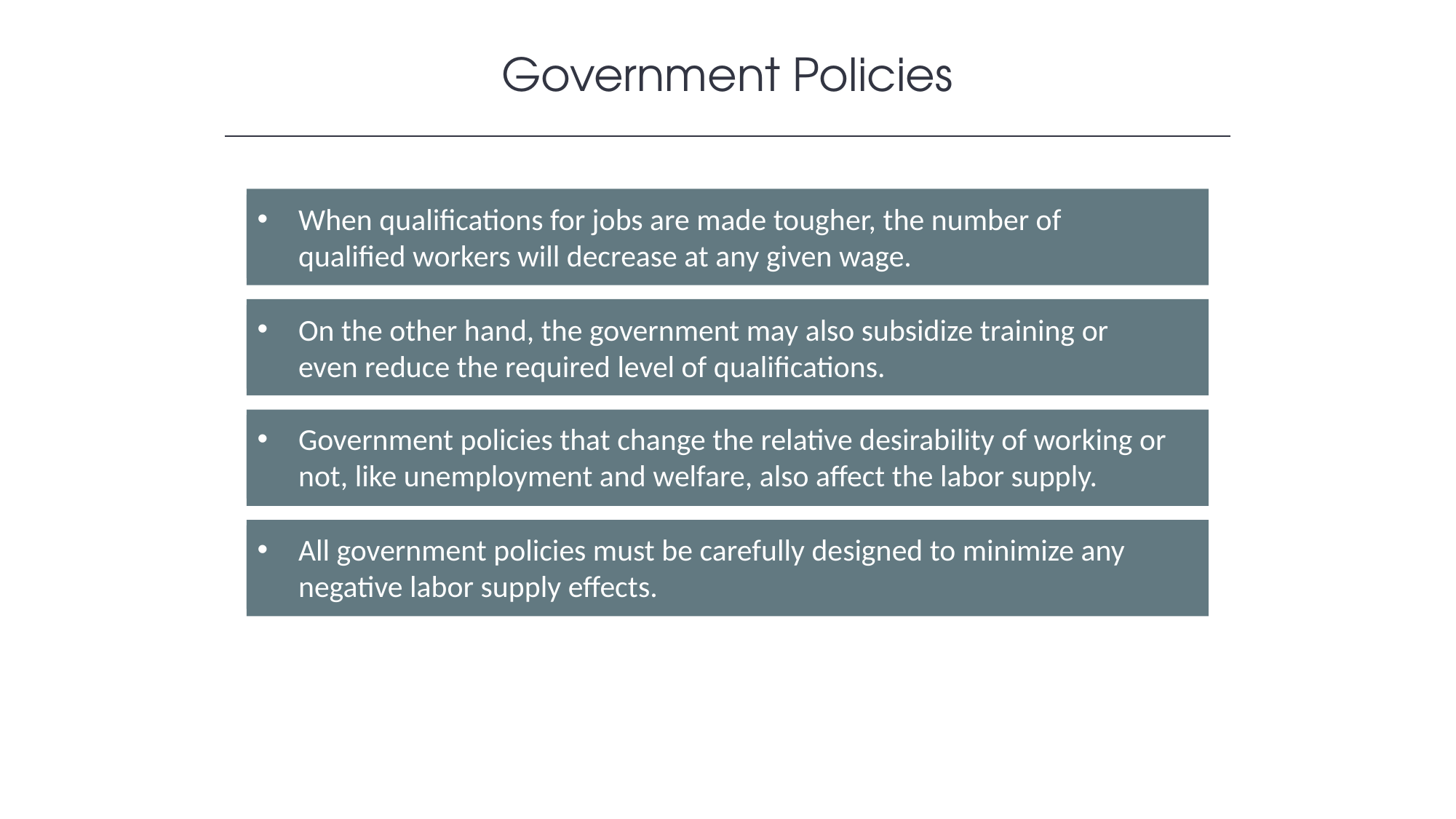

Government Policies

When qualifications for jobs are made tougher, the number of qualified workers will decrease at any given wage.

On the other hand, the government may also subsidize training or even reduce the required level of qualifications.

Government policies that change the relative desirability of working or not, like unemployment and welfare, also affect the labor supply.

All government policies must be carefully designed to minimize any negative labor supply effects.